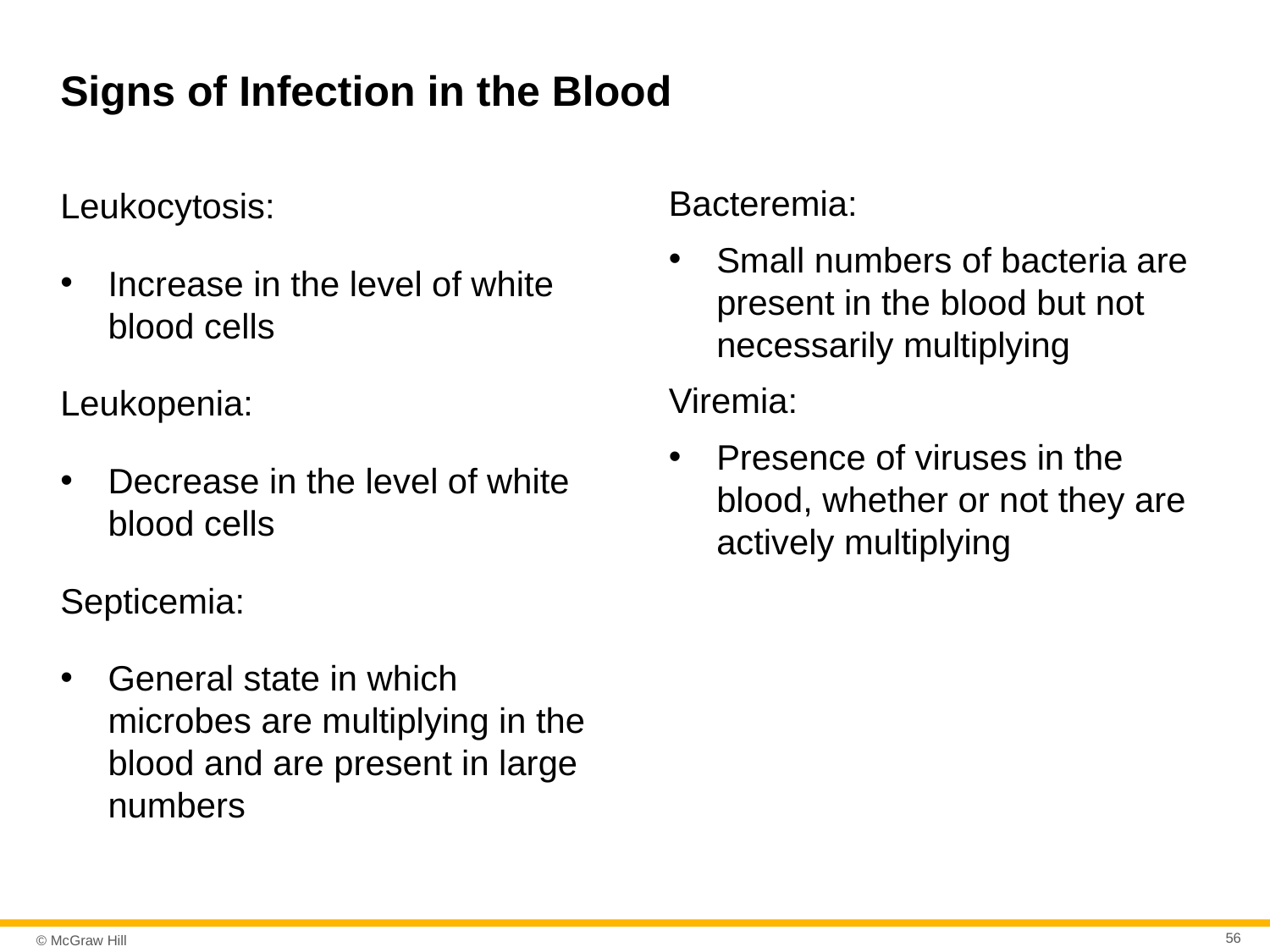

# Signs of Infection in the Blood
Bacteremia:
Small numbers of bacteria are present in the blood but not necessarily multiplying
Viremia:
Presence of viruses in the blood, whether or not they are actively multiplying
Leukocytosis:
Increase in the level of white blood cells
Leukopenia:
Decrease in the level of white blood cells
Septicemia:
General state in which microbes are multiplying in the blood and are present in large numbers